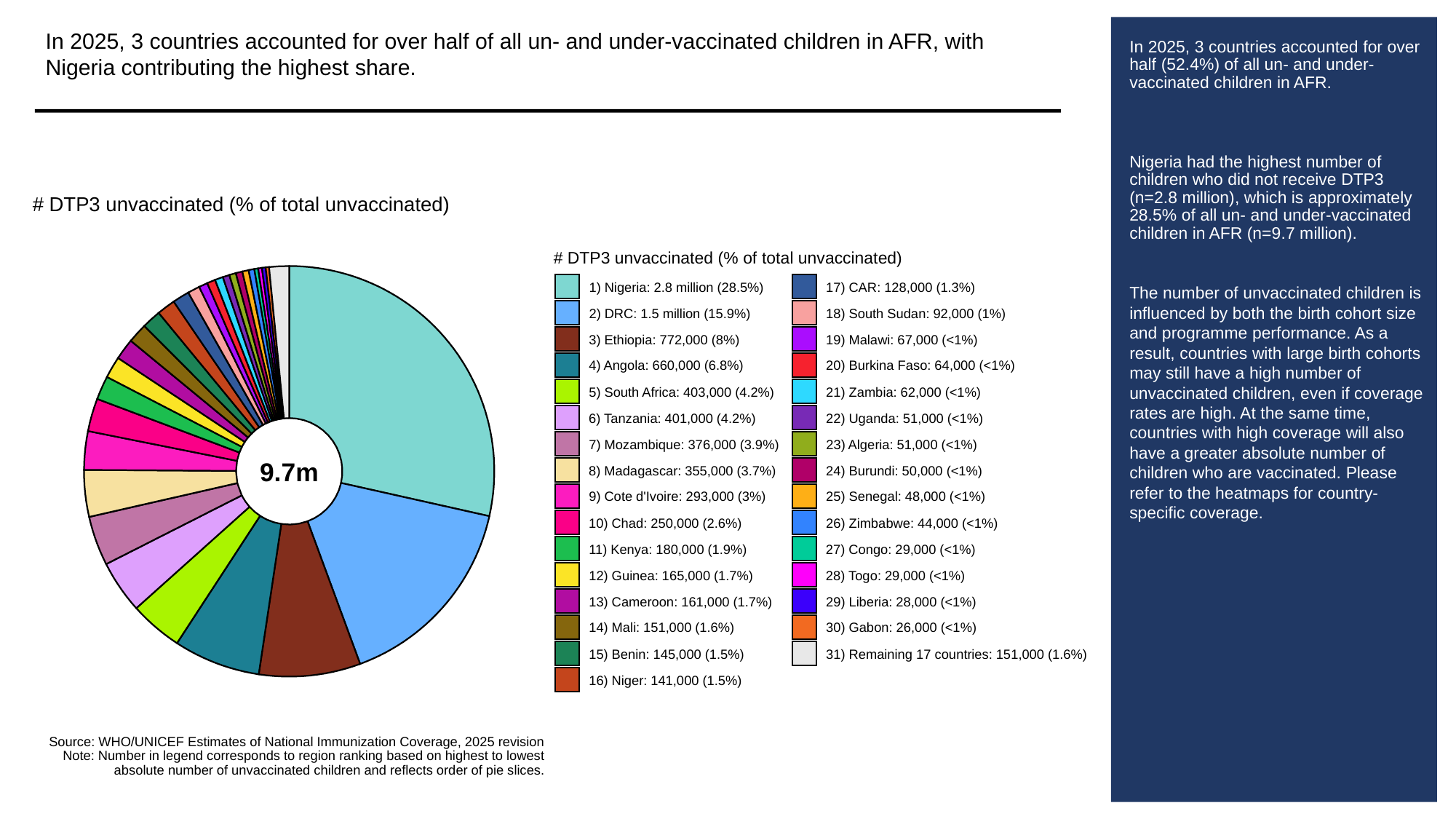

In 2025, 3 countries accounted for over half of all un- and under-vaccinated children in AFR, with Nigeria contributing the highest share.
# In 2025, 3 countries accounted for over half (52.4%) of all un- and under-vaccinated children in AFR.

Nigeria had the highest number of children who did not receive DTP3 (n=2.8 million), which is approximately 28.5% of all un- and under-vaccinated children in AFR (n=9.7 million).

The number of unvaccinated children is influenced by both the birth cohort size and programme performance. As a result, countries with large birth cohorts may still have a high number of unvaccinated children, even if coverage rates are high. At the same time, countries with high coverage will also have a greater absolute number of children who are vaccinated. Please refer to the heatmaps for country-specific coverage.

# DTP3 unvaccinated (% of total unvaccinated)
# DTP3 unvaccinated (% of total unvaccinated)

1) Nigeria: 2.8 million (28.5%)
17) CAR: 128,000 (1.3%)

2) DRC: 1.5 million (15.9%)
18) South Sudan: 92,000 (1%)

3) Ethiopia: 772,000 (8%)
19) Malawi: 67,000 (<1%)

4) Angola: 660,000 (6.8%)
20) Burkina Faso: 64,000 (<1%)

5) South Africa: 403,000 (4.2%)
21) Zambia: 62,000 (<1%)

6) Tanzania: 401,000 (4.2%)
22) Uganda: 51,000 (<1%)

7) Mozambique: 376,000 (3.9%)
23) Algeria: 51,000 (<1%)

9.7m
8) Madagascar: 355,000 (3.7%)
24) Burundi: 50,000 (<1%)

9) Cote d'Ivoire: 293,000 (3%)
25) Senegal: 48,000 (<1%)

10) Chad: 250,000 (2.6%)
26) Zimbabwe: 44,000 (<1%)

11) Kenya: 180,000 (1.9%)
27) Congo: 29,000 (<1%)

12) Guinea: 165,000 (1.7%)
28) Togo: 29,000 (<1%)

13) Cameroon: 161,000 (1.7%)
29) Liberia: 28,000 (<1%)

14) Mali: 151,000 (1.6%)
30) Gabon: 26,000 (<1%)

15) Benin: 145,000 (1.5%)
31) Remaining 17 countries: 151,000 (1.6%)

16) Niger: 141,000 (1.5%)
Source: WHO/UNICEF Estimates of National Immunization Coverage, 2025 revision
Note: Number in legend corresponds to region ranking based on highest to lowest
absolute number of unvaccinated children and reflects order of pie slices.